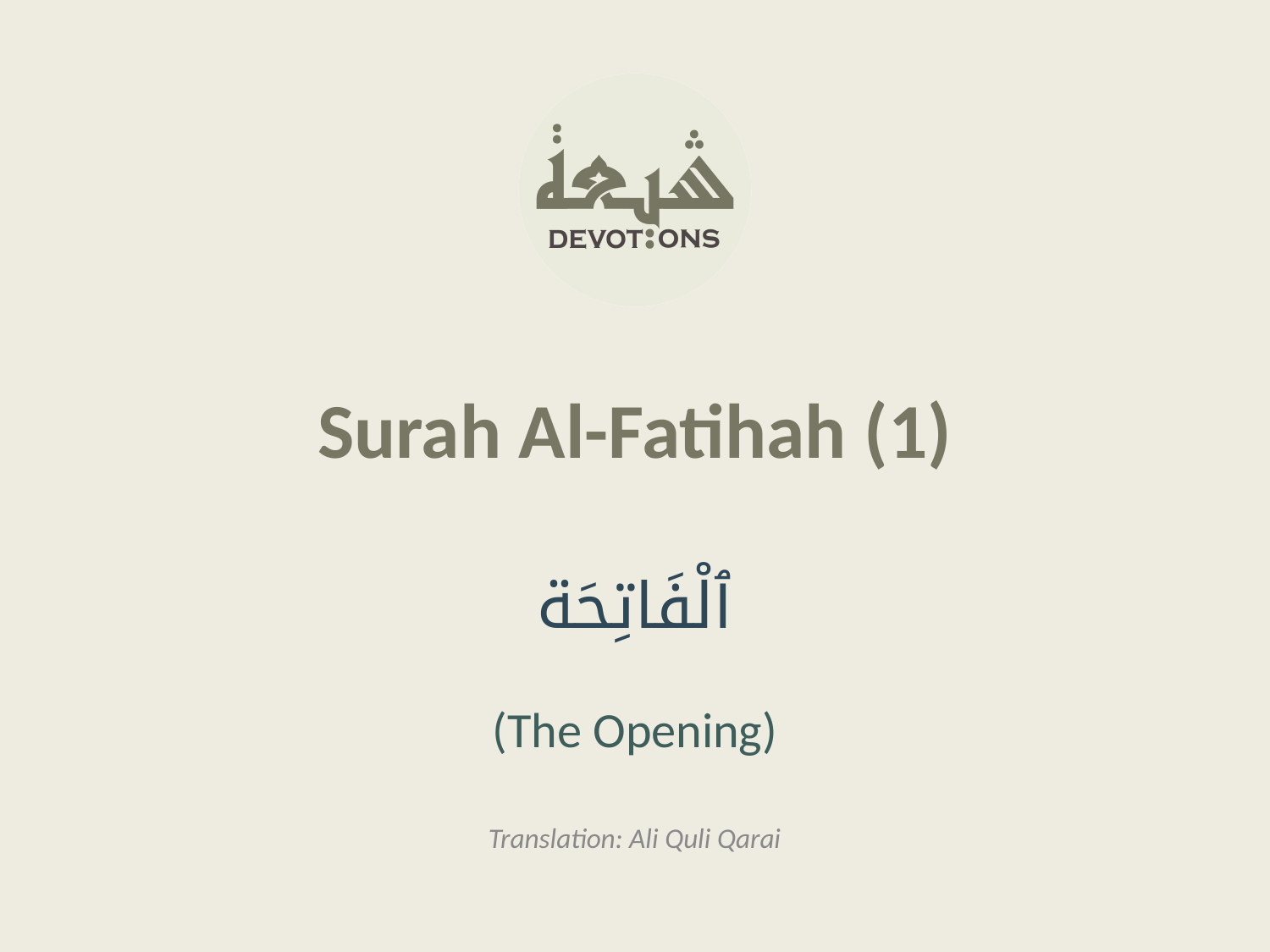

Surah Al-Fatihah (1)
ٱلْفَاتِحَة
(The Opening)
Translation: Ali Quli Qarai